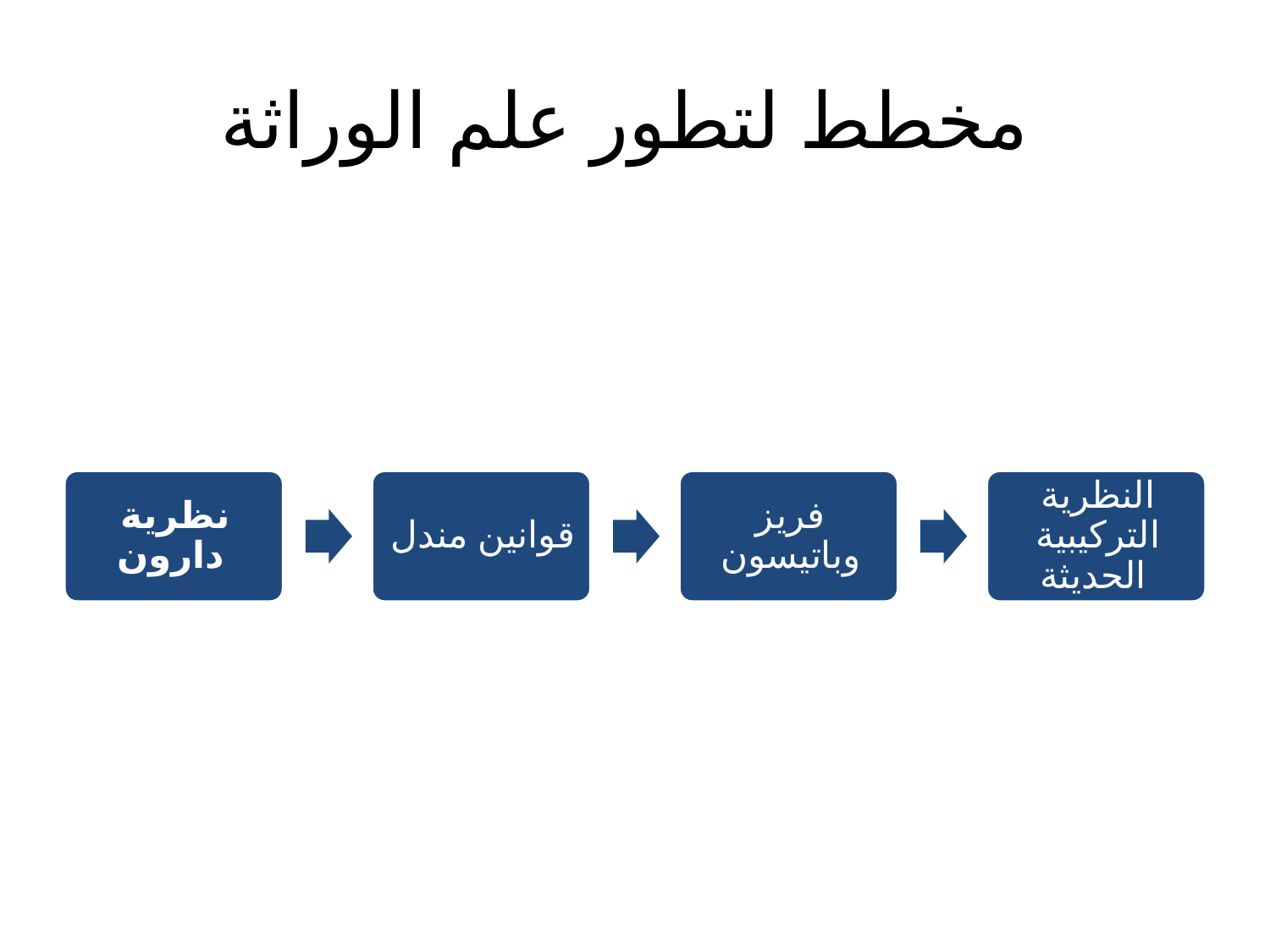

# مخطط لتطور علم الوراثة
نظرية دارون

قوانين مندل

فريز وباتيسون

النظرية التركيبية الحديثة